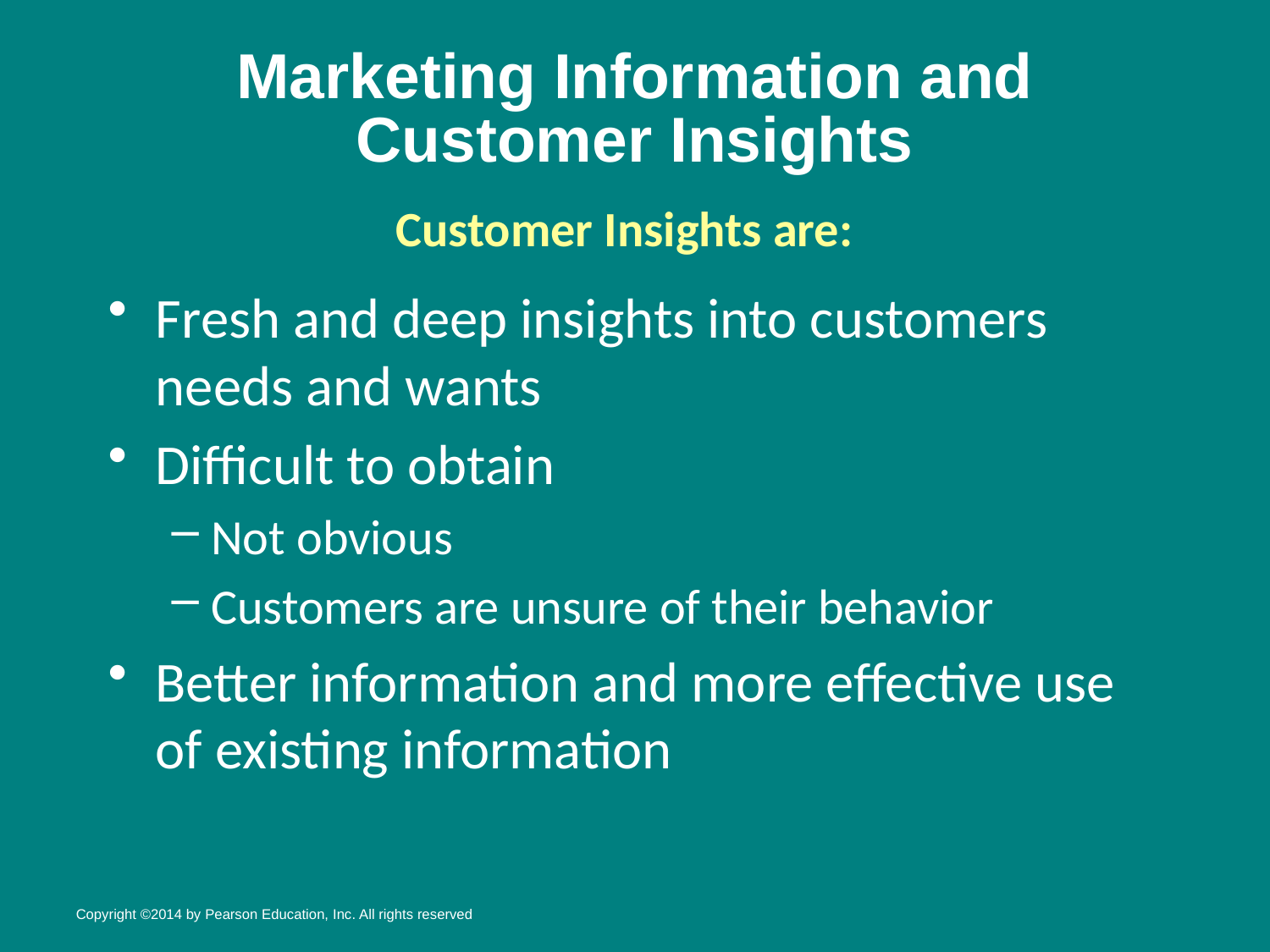

# Marketing Information and Customer Insights
Customer Insights are:
Fresh and deep insights into customers needs and wants
Difficult to obtain
Not obvious
Customers are unsure of their behavior
Better information and more effective use of existing information
Copyright ©2014 by Pearson Education, Inc. All rights reserved